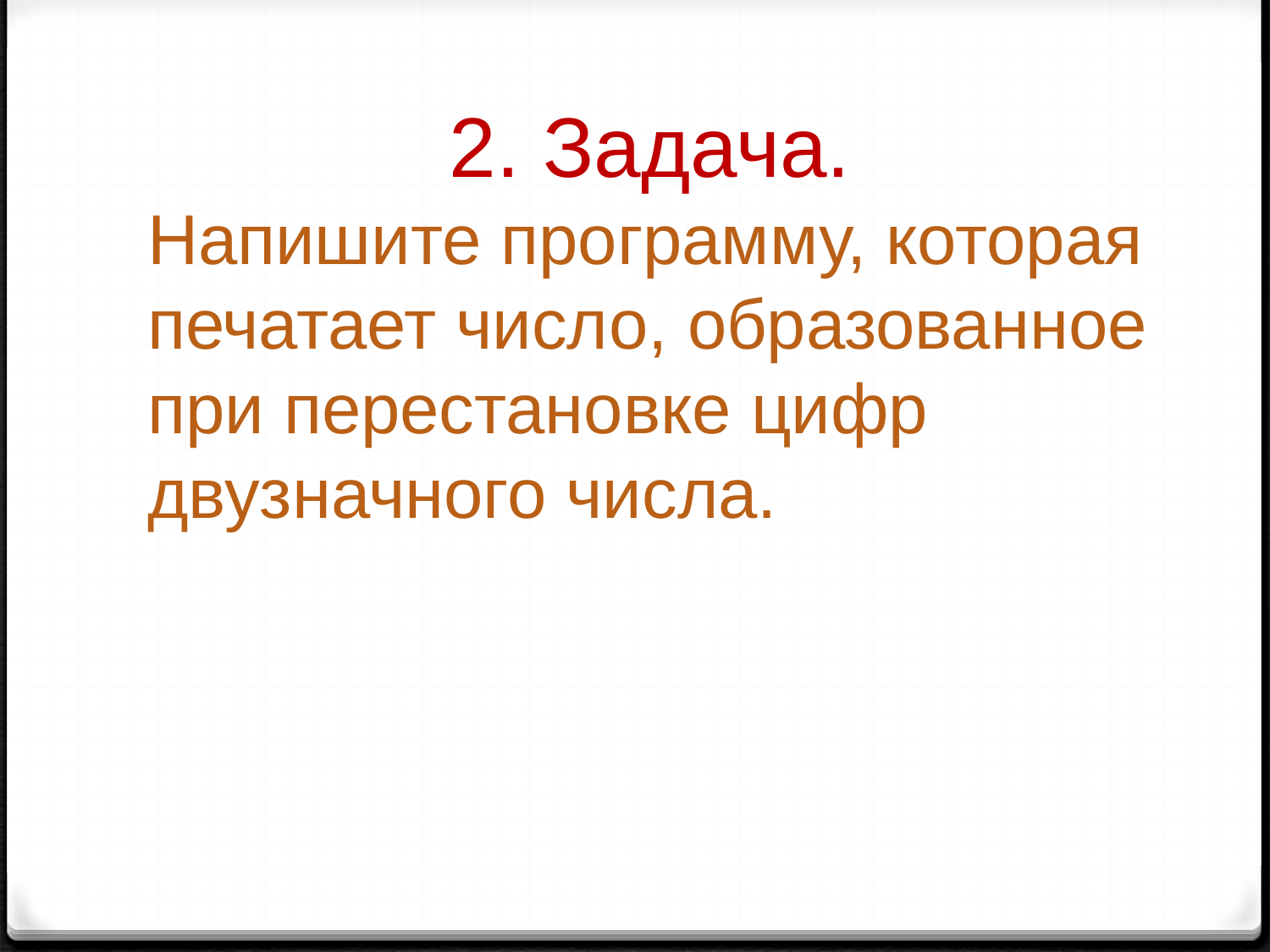

2. Задача.
Напишите программу, которая печатает число, образованное при перестановке цифр двузначного числа.